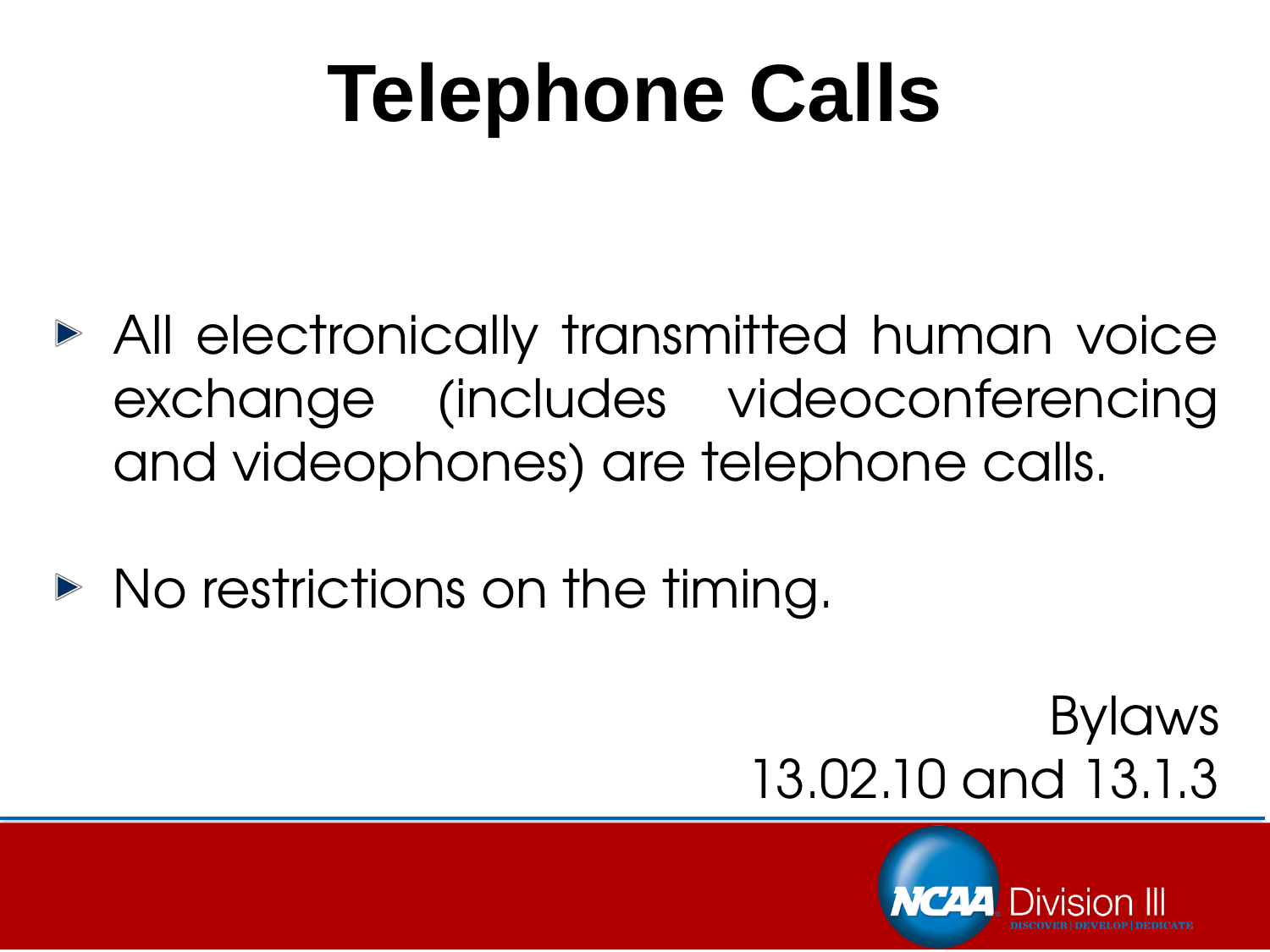

Telephone Calls
All electronically transmitted human voice exchange (includes videoconferencing and videophones) are telephone calls.

No restrictions on the timing.

						Bylaws 13.02.10 and 13.1.3